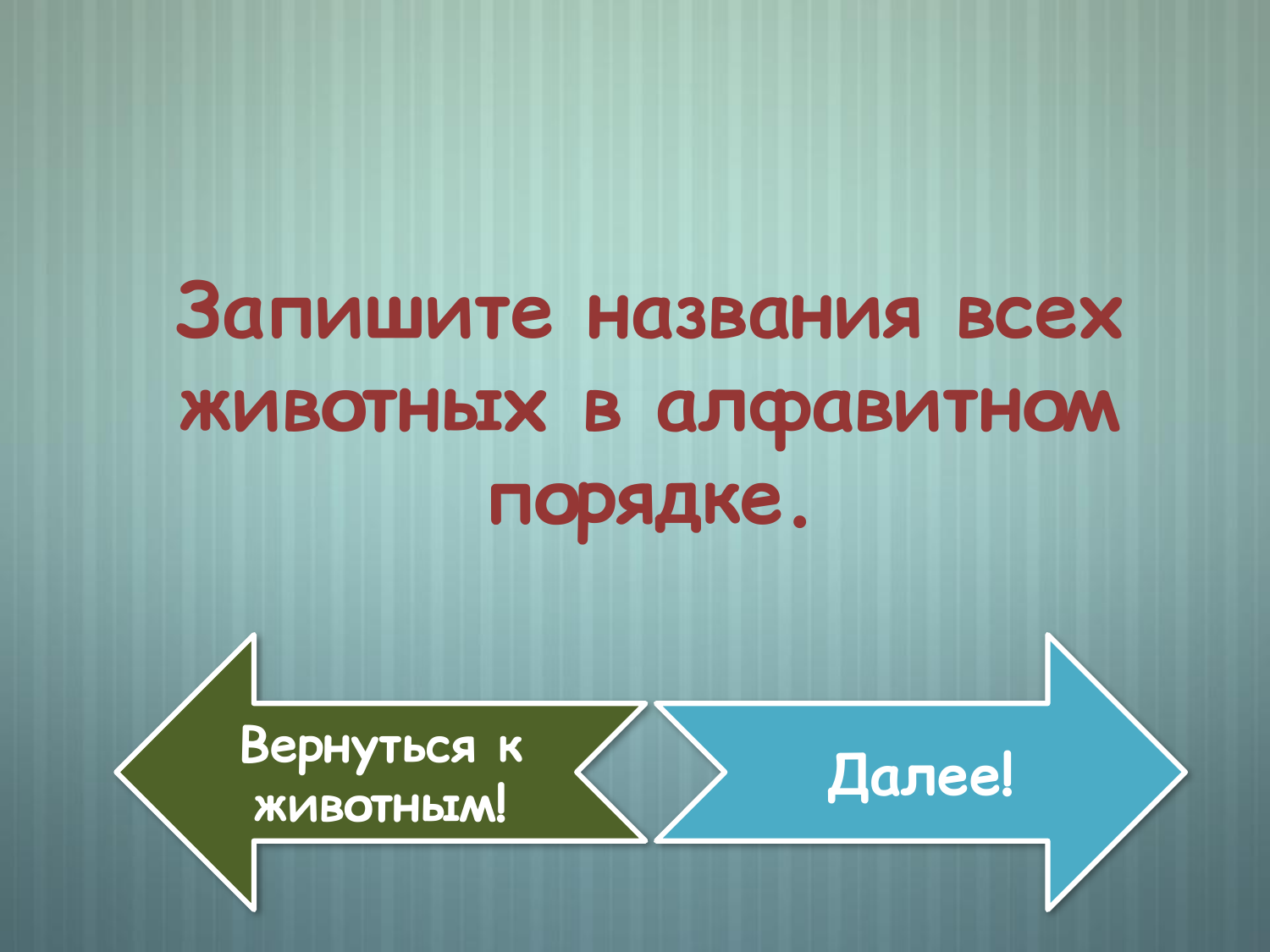

Запишите названия всех животных в алфавитном порядке.
Вернуться к животным!
Далее!